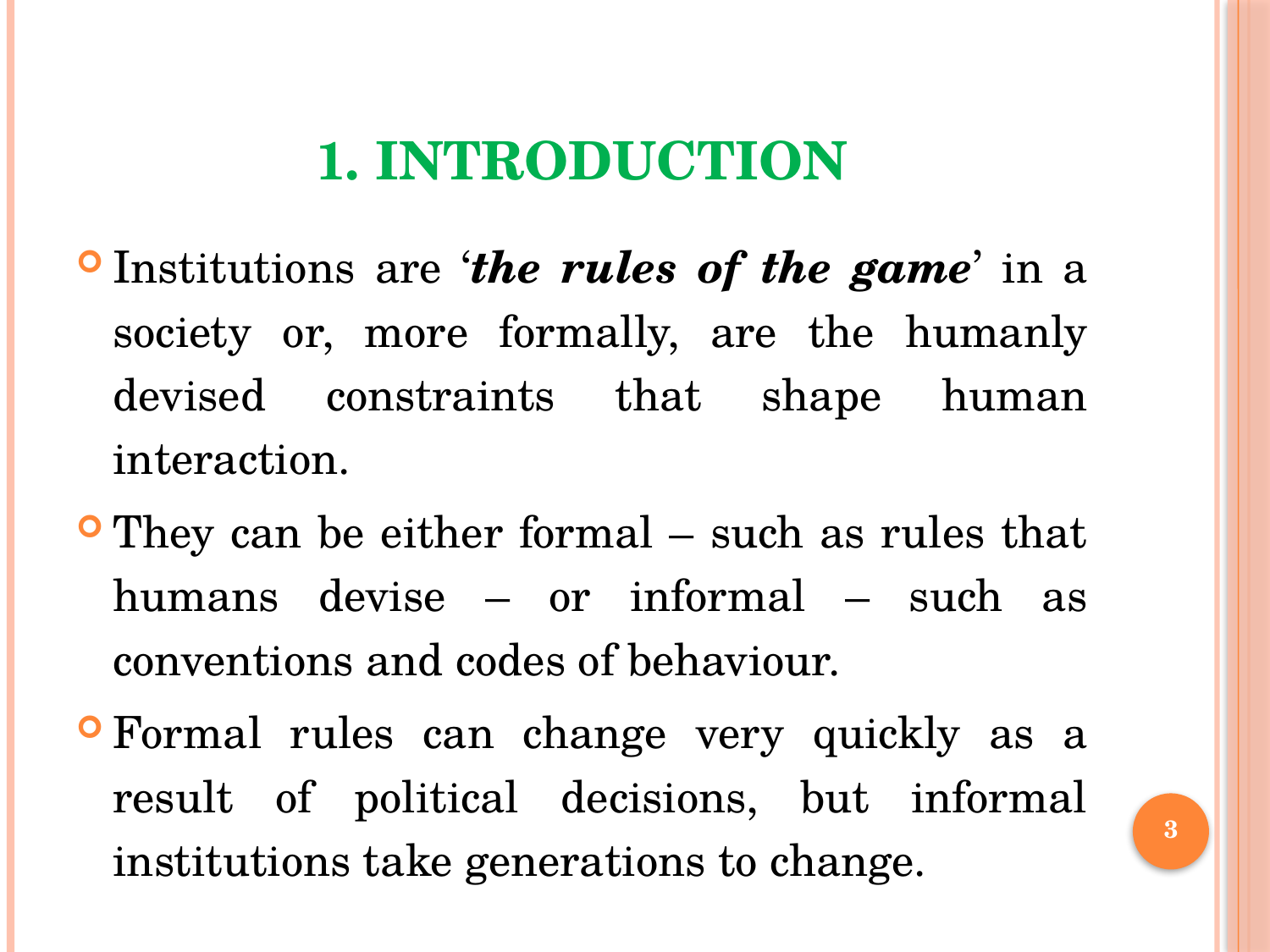

# 1. INTRODUCTION
Institutions are ‘the rules of the game’ in a society or, more formally, are the humanly devised constraints that shape human interaction.
They can be either formal – such as rules that humans devise – or informal – such as conventions and codes of behaviour.
Formal rules can change very quickly as a result of political decisions, but informal institutions take generations to change.

3